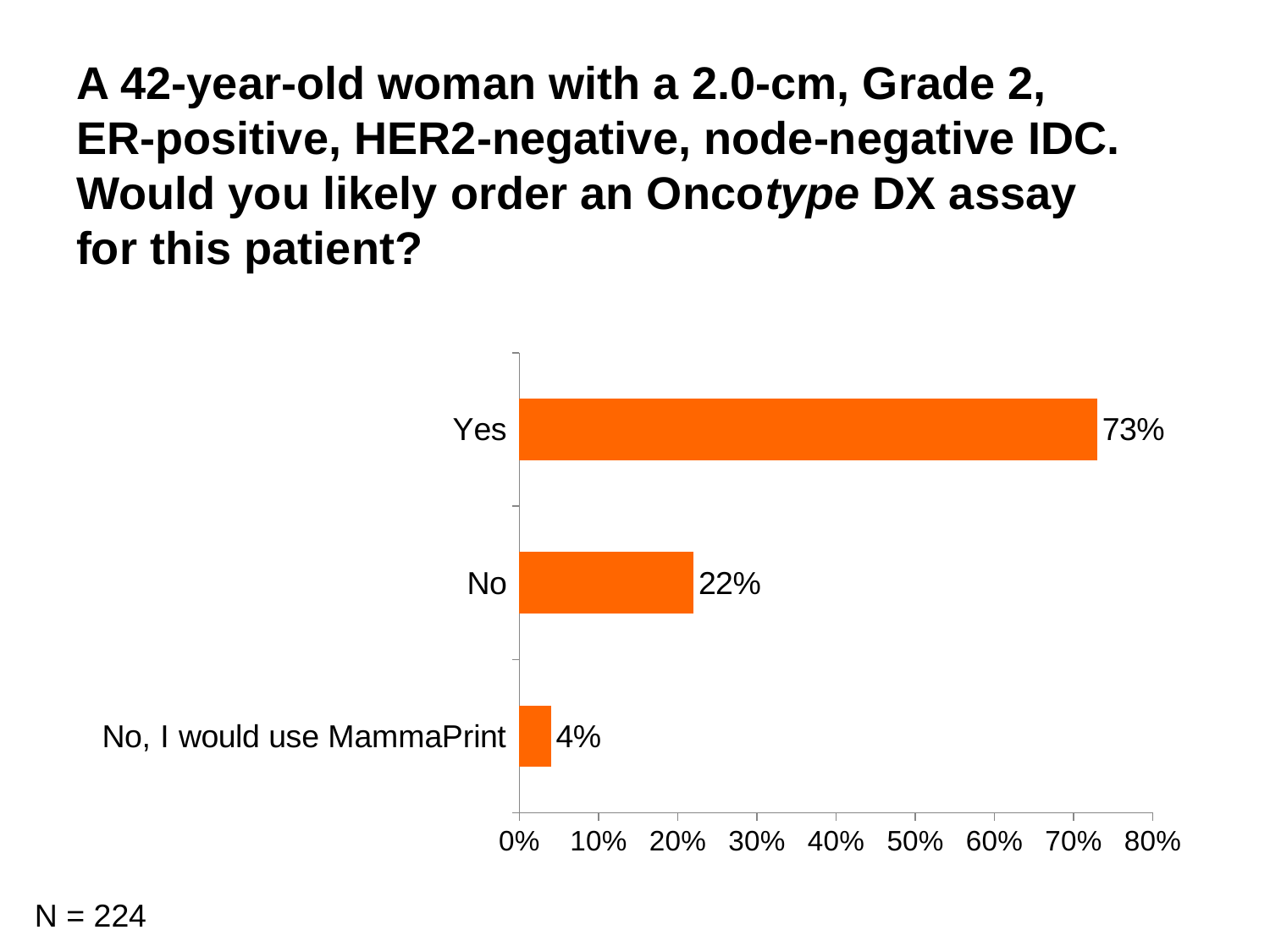

A 42-year-old woman with a 2.0-cm, Grade 2,
ER-positive, HER2-negative, node-negative IDC. Would you likely order an Oncotype DX assay
for this patient?

### Chart

| Category | Series 1 |
|---|---|
| No, I would use MammaPrint | 0.04 |
| No | 0.22 |
| Yes | 0.73 |
N = 224